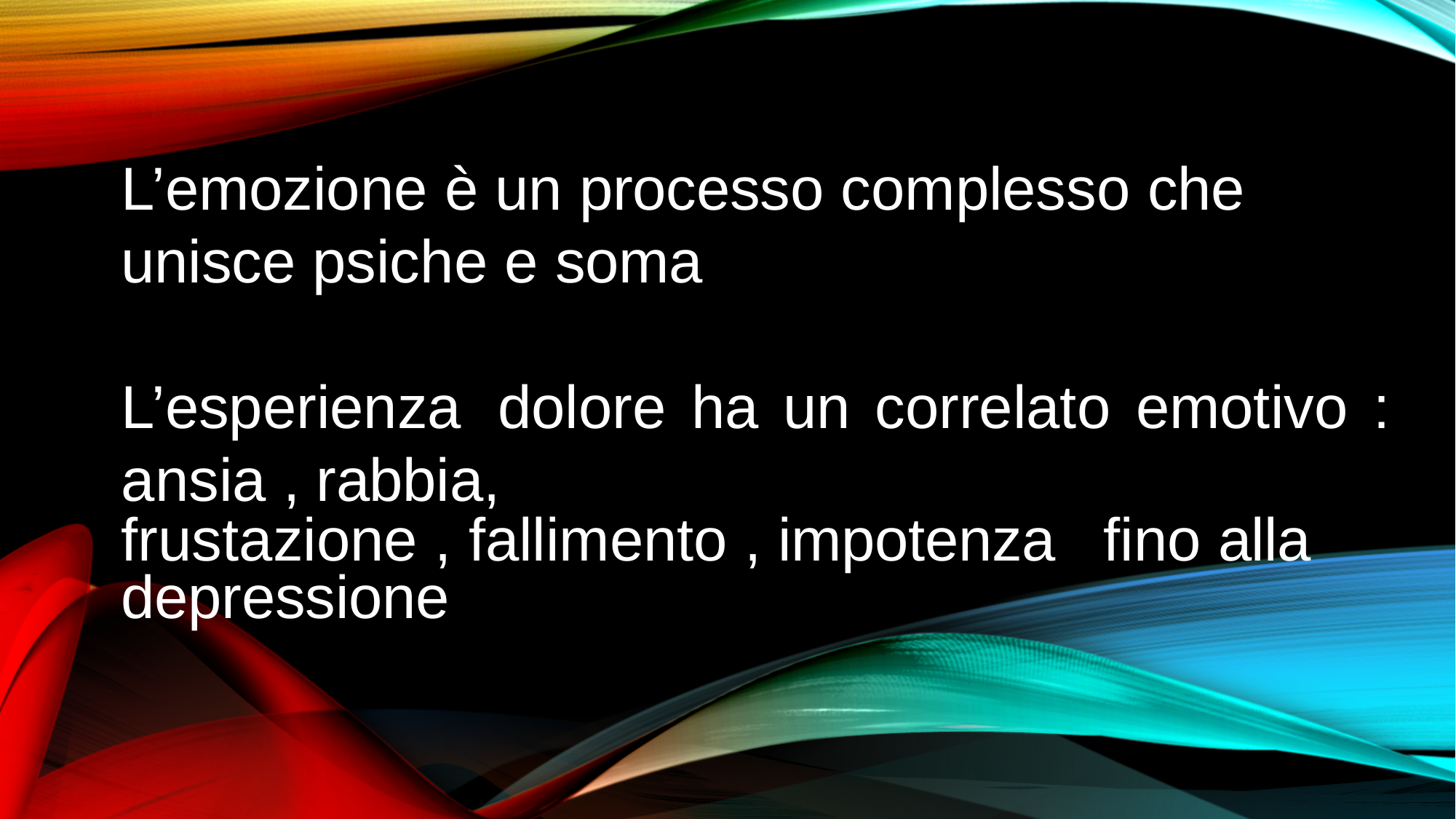

L’emozione è un processo complesso che unisce psiche e soma

L’esperienza dolore ha un correlato emotivo : ansia , rabbia,
frustazione , fallimento , impotenza	fino alla
depressione